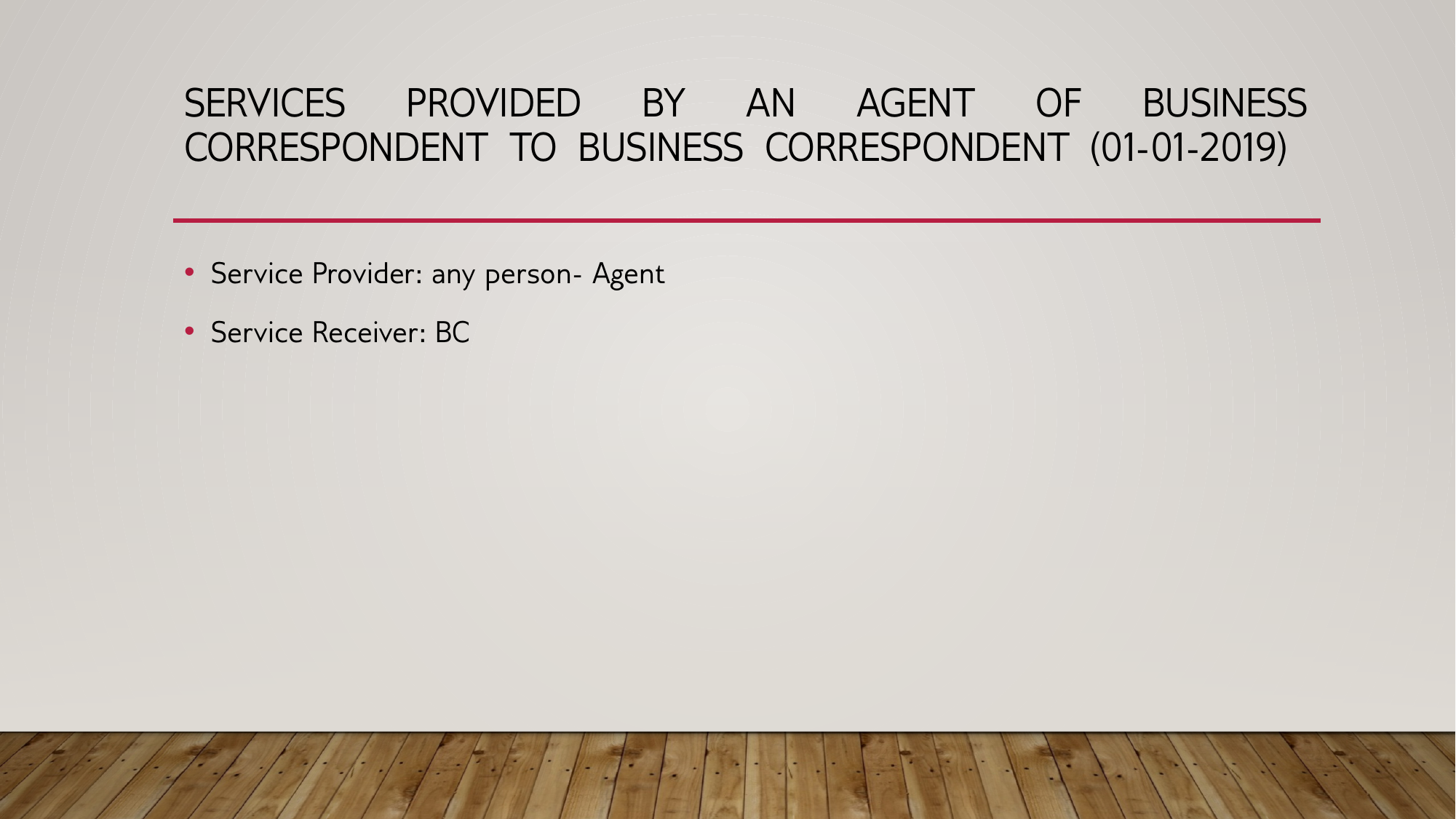

# Services provided by an agent of business correspondent to business correspondent (01-01-2019)
Service Provider: any person- Agent
Service Receiver: BC